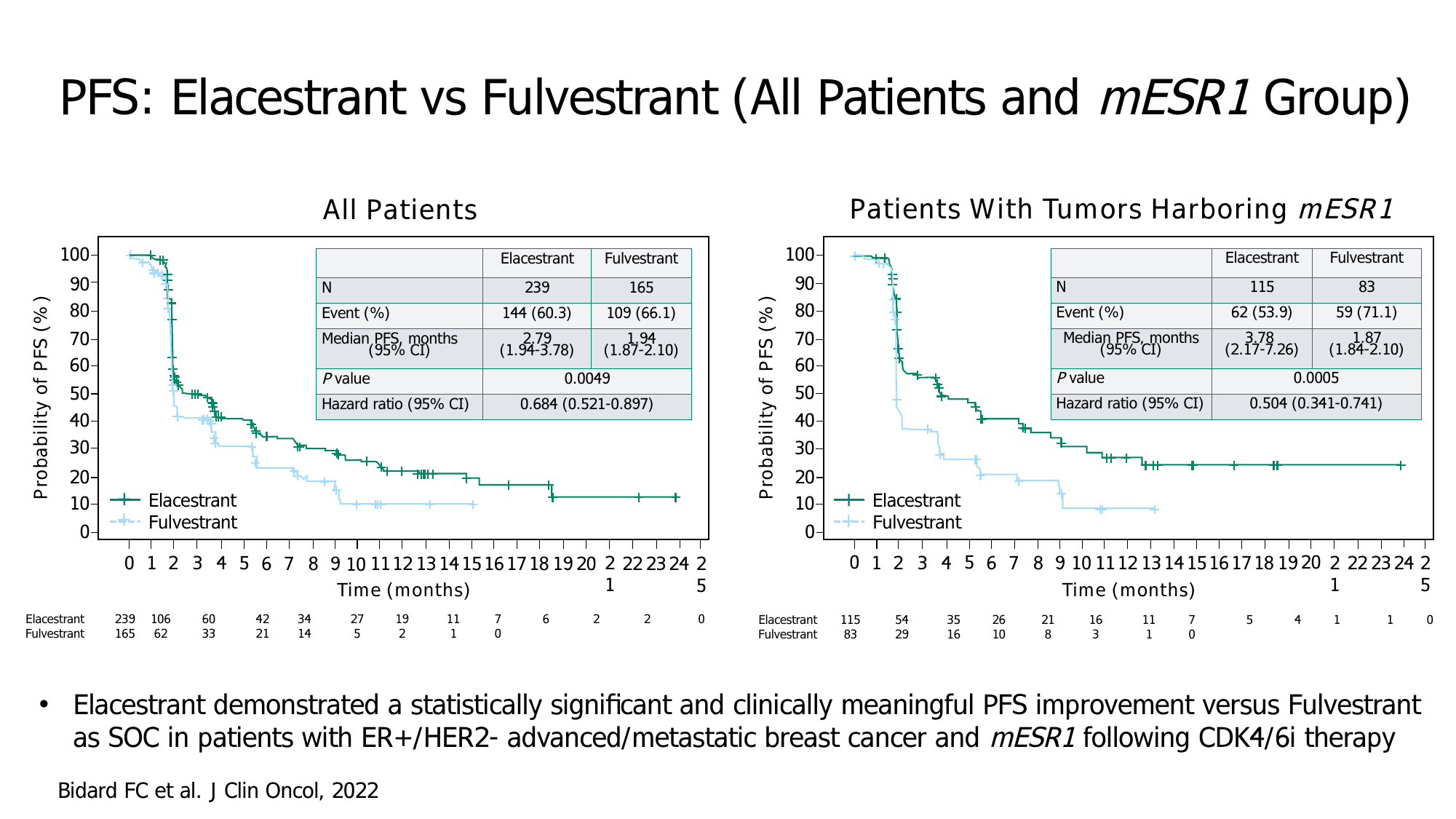

# PFS: Elacestrant vs Fulvestrant (All Patients and mESR1 Group)
Patients With Tumors Harboring mESR1
All Patients

100

80
60
40
20
Elacestrant
Fulvestrant
0
0
5
25
15
20
10
Time (months)

100

80
60
40
20
Elacestrant
Fulvestrant
0
0
5
20
10
15
25
Time (months)
|  | Elacestrant | Fulvestrant |
| --- | --- | --- |
| N | 115 | 83 |
| Event (%) | 62 (53.9) | 59 (71.1) |
| Median PFS, months (95% CI) | 3.78 (2.17-7.26) | 1.87 (1.84-2.10) |
| P value | 0.0005 |  |
| Hazard ratio (95% CI) | 0.504 (0.341-0.741) |  |
|  | Elacestrant | Fulvestrant |
| --- | --- | --- |
| N | 239 | 165 |
| Event (%) | 144 (60.3) | 109 (66.1) |
| Median PFS, months (95% CI) | 2.79 (1.94-3.78) | 1.94 (1.87-2.10) |
| P value | 0.0049 |  |
| Hazard ratio (95% CI) | 0.684 (0.521-0.897) |  |
90
90
70
70
50
50
Probability of PFS (%)
Probability of PFS (%)
30
30
+
+
10
10
+
+
1
2
3
4
6
7
8
16
17
18
19
21
22
23
24
1
2
3
4
9
11
12
13
14
6
7
8
16
17
18
19
21
22
23
24
9
11
12
13
14
7
0
0
Elacestrant
Fulvestrant
239
165
106
62

60
33

42
21
34
14

27
5

19
2

11
1

6

2

2

Elacestrant
Fulvestrant
115
83

54
29

35
16

26
10

21
8

16
3

11
1

7
0

5

4
1

1

0

Elacestrant demonstrated a statistically significant and clinically meaningful PFS improvement versus Fulvestrant as SOC in patients with ER+/HER2- advanced/metastatic breast cancer and mESR1 following CDK4/6i therapy
Bidard FC et al. J Clin Oncol, 2022